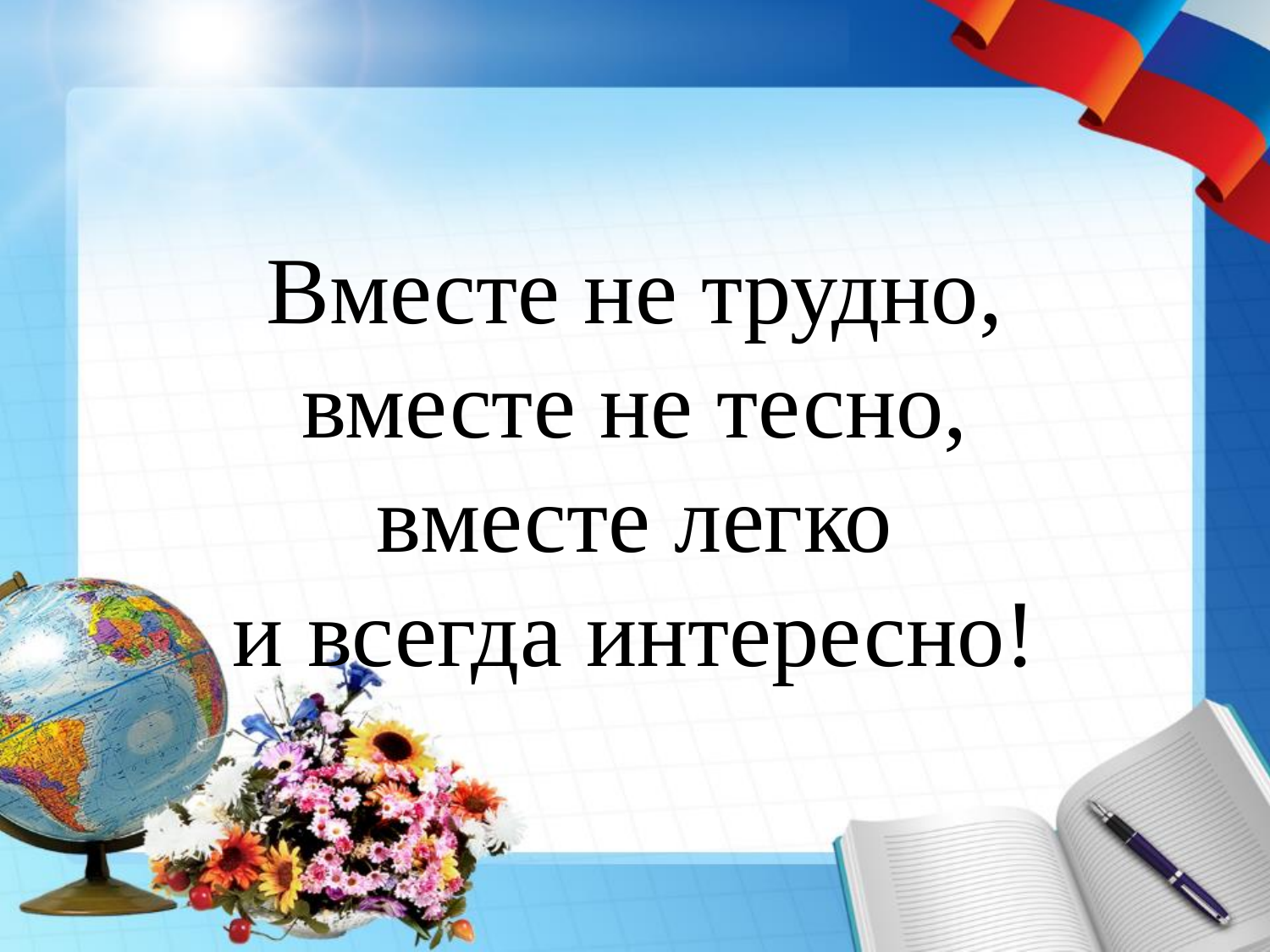

#
Вместе не трудно,
вместе не тесно,
вместе легко
и всегда интересно!